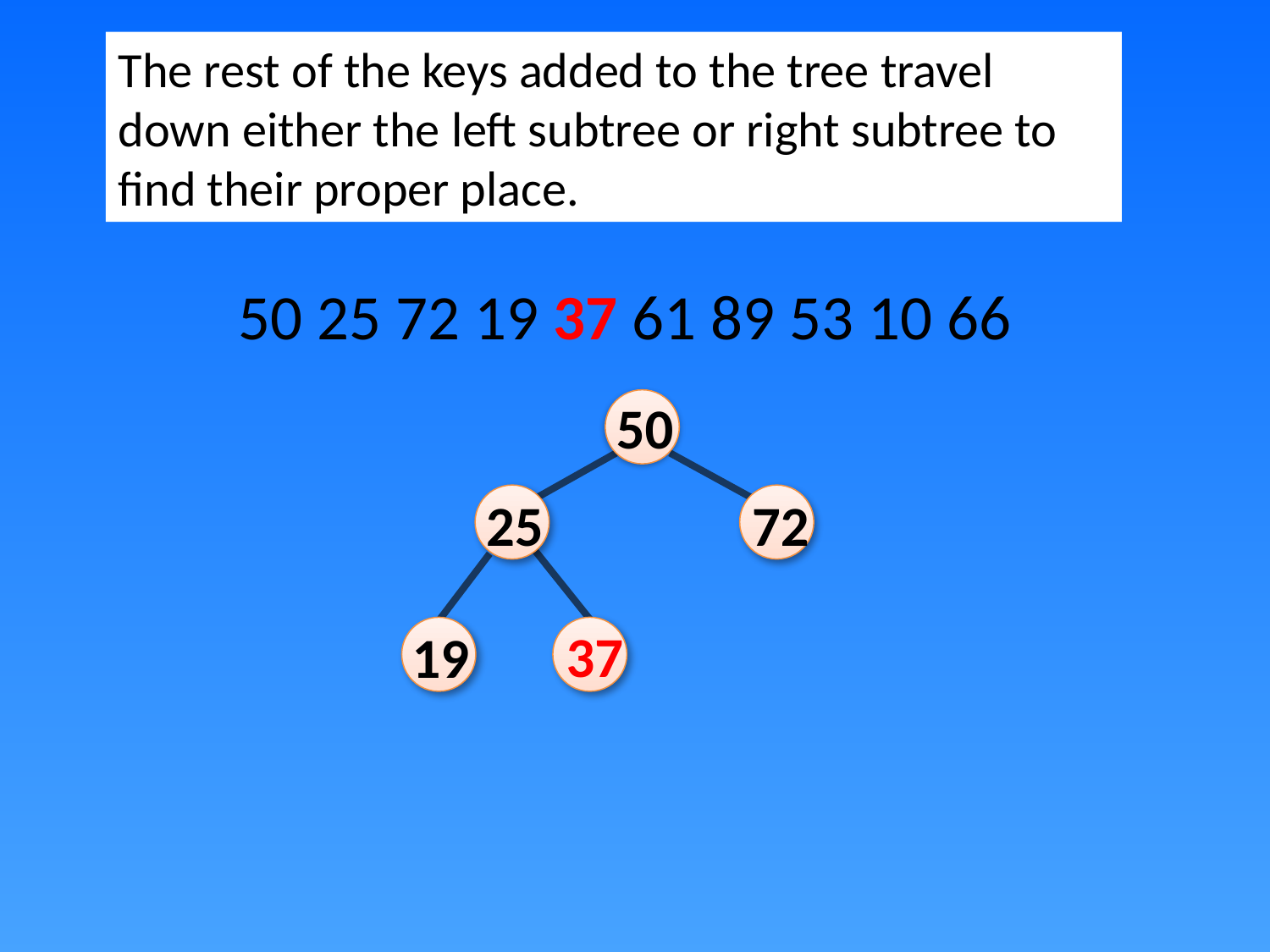

The rest of the keys added to the tree travel down either the left subtree or right subtree to find their proper place.
50 25 72 19 37 61 89 53 10 66
50

72
25

37
19